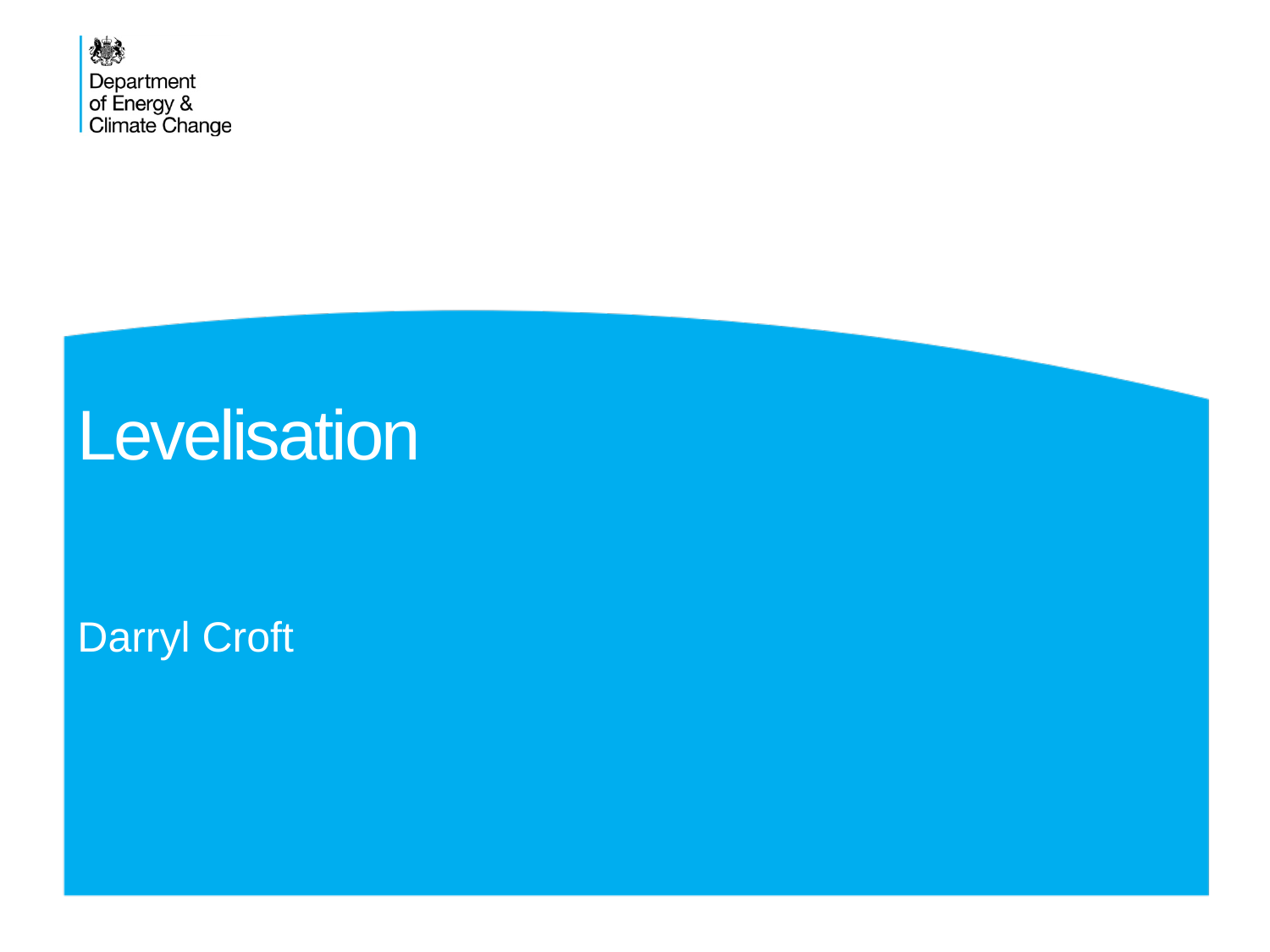

# Levelisation Darryl Croft
Presentation title - edit in Header and Footer